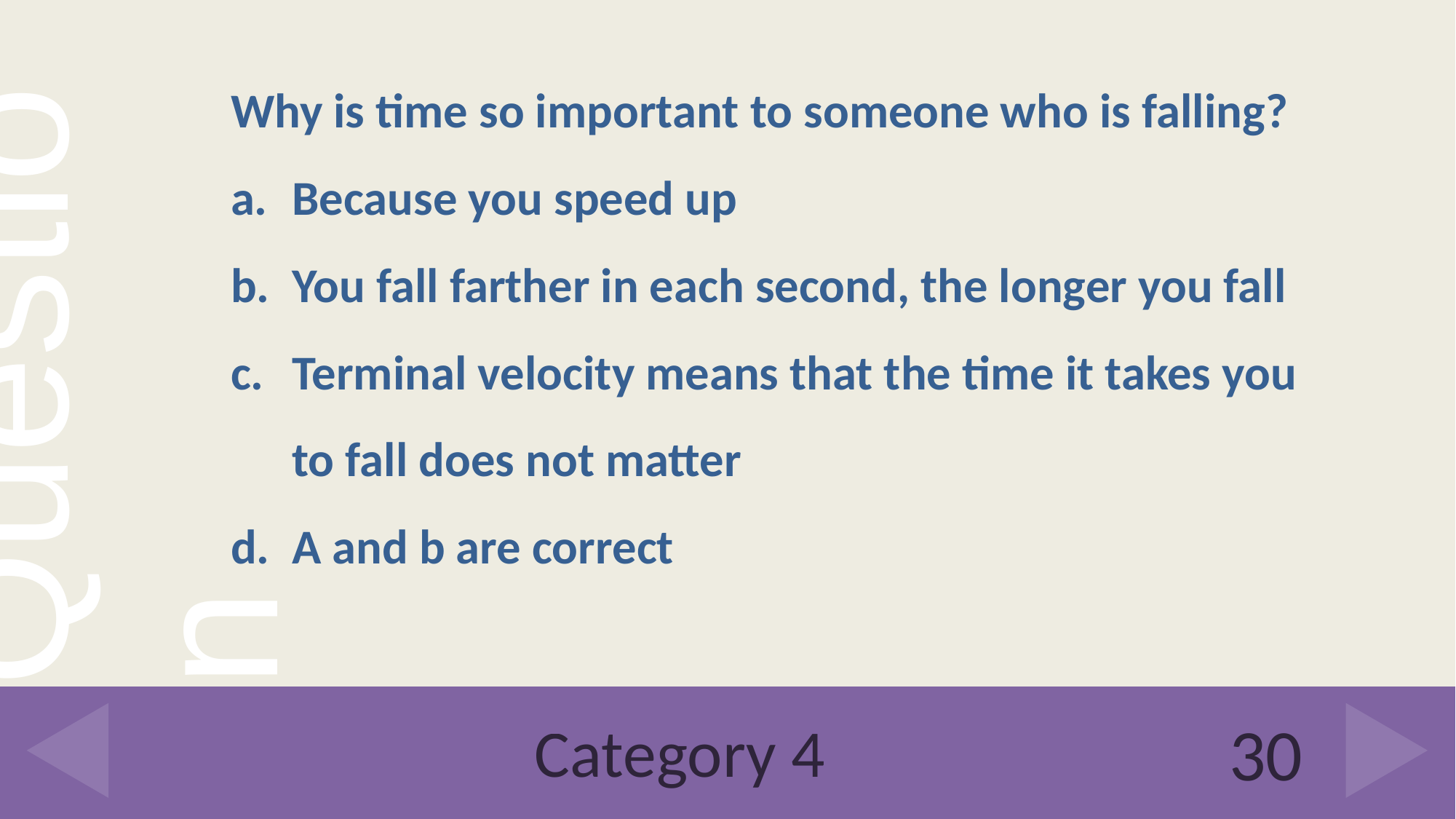

Why is time so important to someone who is falling?
Because you speed up
You fall farther in each second, the longer you fall
Terminal velocity means that the time it takes you to fall does not matter
A and b are correct

# Category 4
30